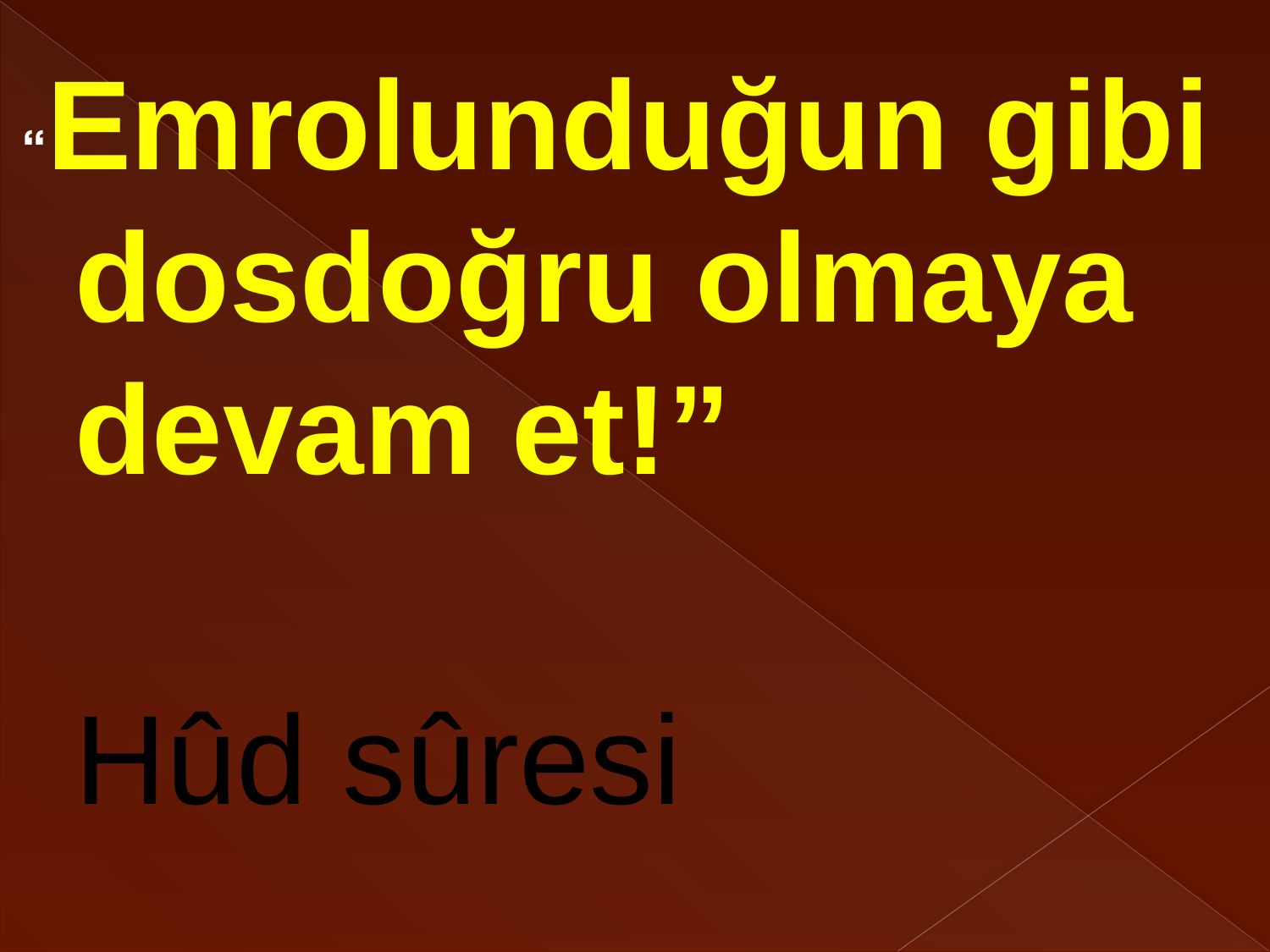

“Emrolunduğun gibi dosdoğru olmaya devam et!”
                                Hûd sûresi
#